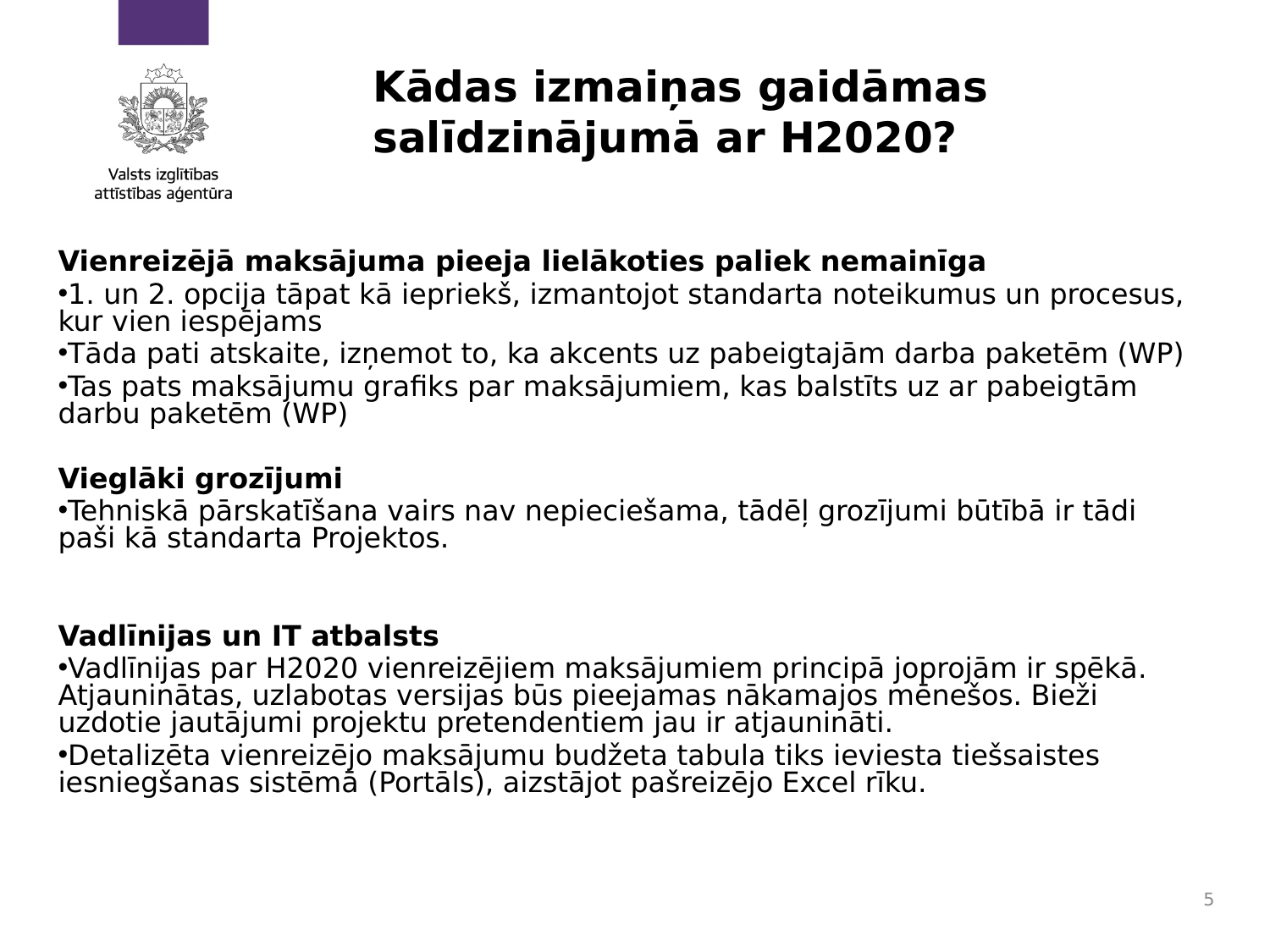

# Kādas izmaiņas gaidāmas salīdzinājumā ar H2020?
Vienreizējā maksājuma pieeja lielākoties paliek nemainīga
1. un 2. opcija tāpat kā iepriekš, izmantojot standarta noteikumus un procesus, kur vien iespējams
Tāda pati atskaite, izņemot to, ka akcents uz pabeigtajām darba paketēm (WP)
Tas pats maksājumu grafiks par maksājumiem, kas balstīts uz ar pabeigtām darbu paketēm (WP)

Vieglāki grozījumi
Tehniskā pārskatīšana vairs nav nepieciešama, tādēļ grozījumi būtībā ir tādi paši kā standarta Projektos.

Vadlīnijas un IT atbalsts
Vadlīnijas par H2020 vienreizējiem maksājumiem principā joprojām ir spēkā. Atjauninātas, uzlabotas versijas būs pieejamas nākamajos mēnešos. Bieži uzdotie jautājumi projektu pretendentiem jau ir atjaunināti.
Detalizēta vienreizējo maksājumu budžeta tabula tiks ieviesta tiešsaistes iesniegšanas sistēmā (Portāls), aizstājot pašreizējo Excel rīku.
5